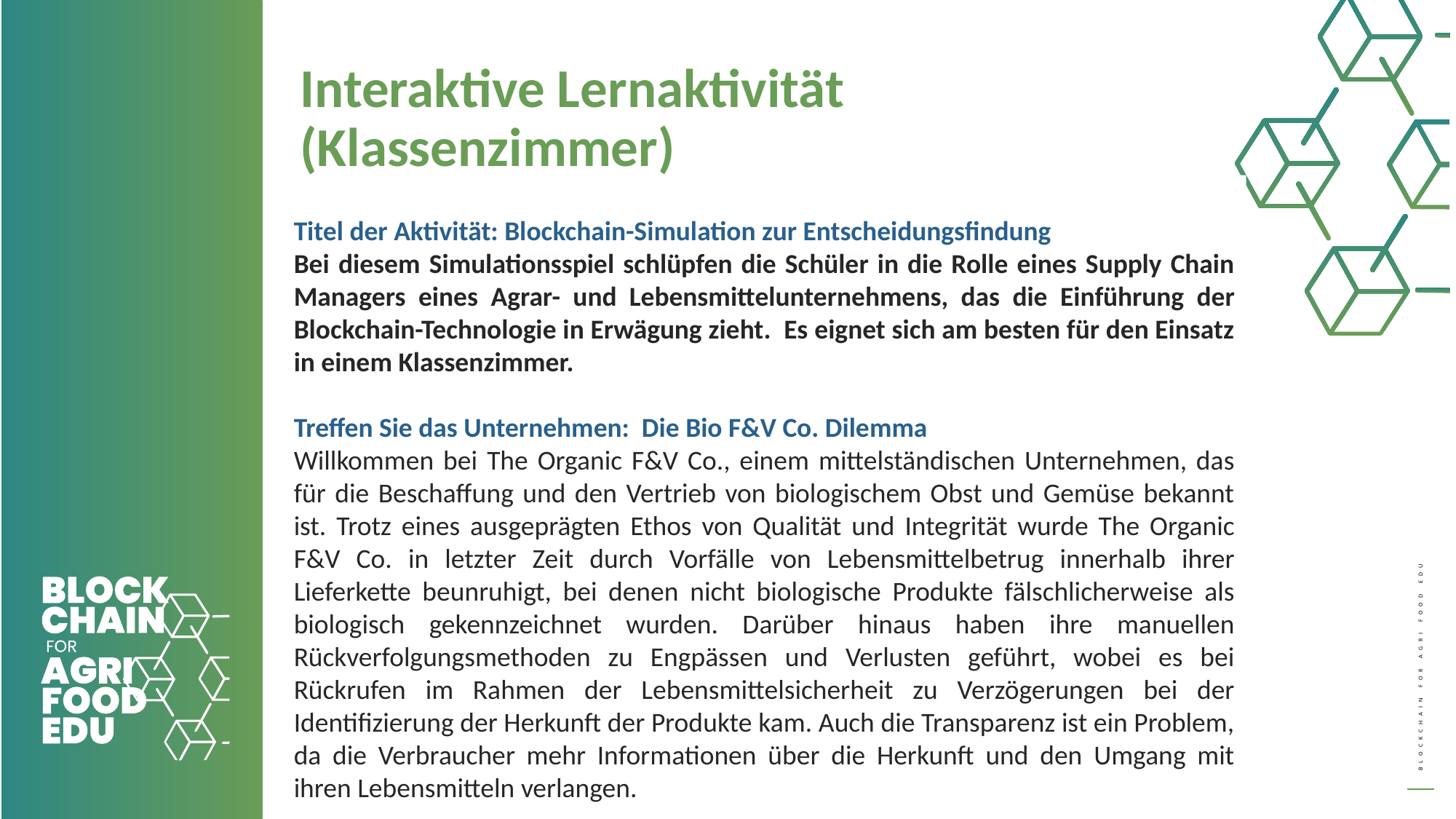

Interaktive Lernaktivität (Klassenzimmer)

Titel der Aktivität: Blockchain-Simulation zur Entscheidungsfindung
Bei diesem Simulationsspiel schlüpfen die Schüler in die Rolle eines Supply Chain Managers eines Agrar- und Lebensmittelunternehmens, das die Einführung der Blockchain-Technologie in Erwägung zieht.  Es eignet sich am besten für den Einsatz in einem Klassenzimmer.

Treffen Sie das Unternehmen:  Die Bio F&V Co. Dilemma
Willkommen bei The Organic F&V Co., einem mittelständischen Unternehmen, das für die Beschaffung und den Vertrieb von biologischem Obst und Gemüse bekannt ist. Trotz eines ausgeprägten Ethos von Qualität und Integrität wurde The Organic F&V Co. in letzter Zeit durch Vorfälle von Lebensmittelbetrug innerhalb ihrer Lieferkette beunruhigt, bei denen nicht biologische Produkte fälschlicherweise als biologisch gekennzeichnet wurden. Darüber hinaus haben ihre manuellen Rückverfolgungsmethoden zu Engpässen und Verlusten geführt, wobei es bei Rückrufen im Rahmen der Lebensmittelsicherheit zu Verzögerungen bei der Identifizierung der Herkunft der Produkte kam. Auch die Transparenz ist ein Problem, da die Verbraucher mehr Informationen über die Herkunft und den Umgang mit ihren Lebensmitteln verlangen.